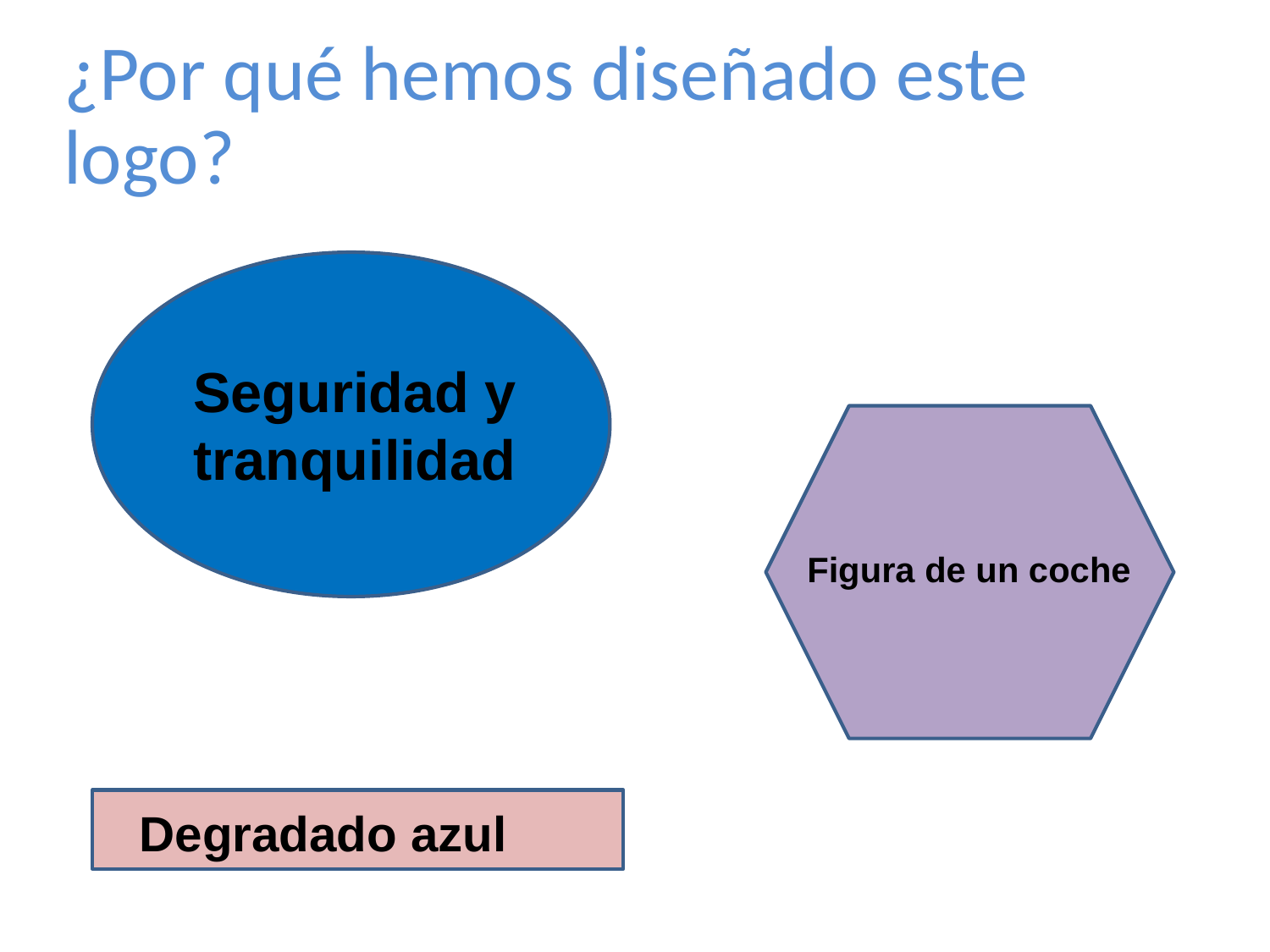

# ¿Por qué hemos diseñado este logo?

Seguridad y  tranquilidad

Figura de un coche

Degradado azul